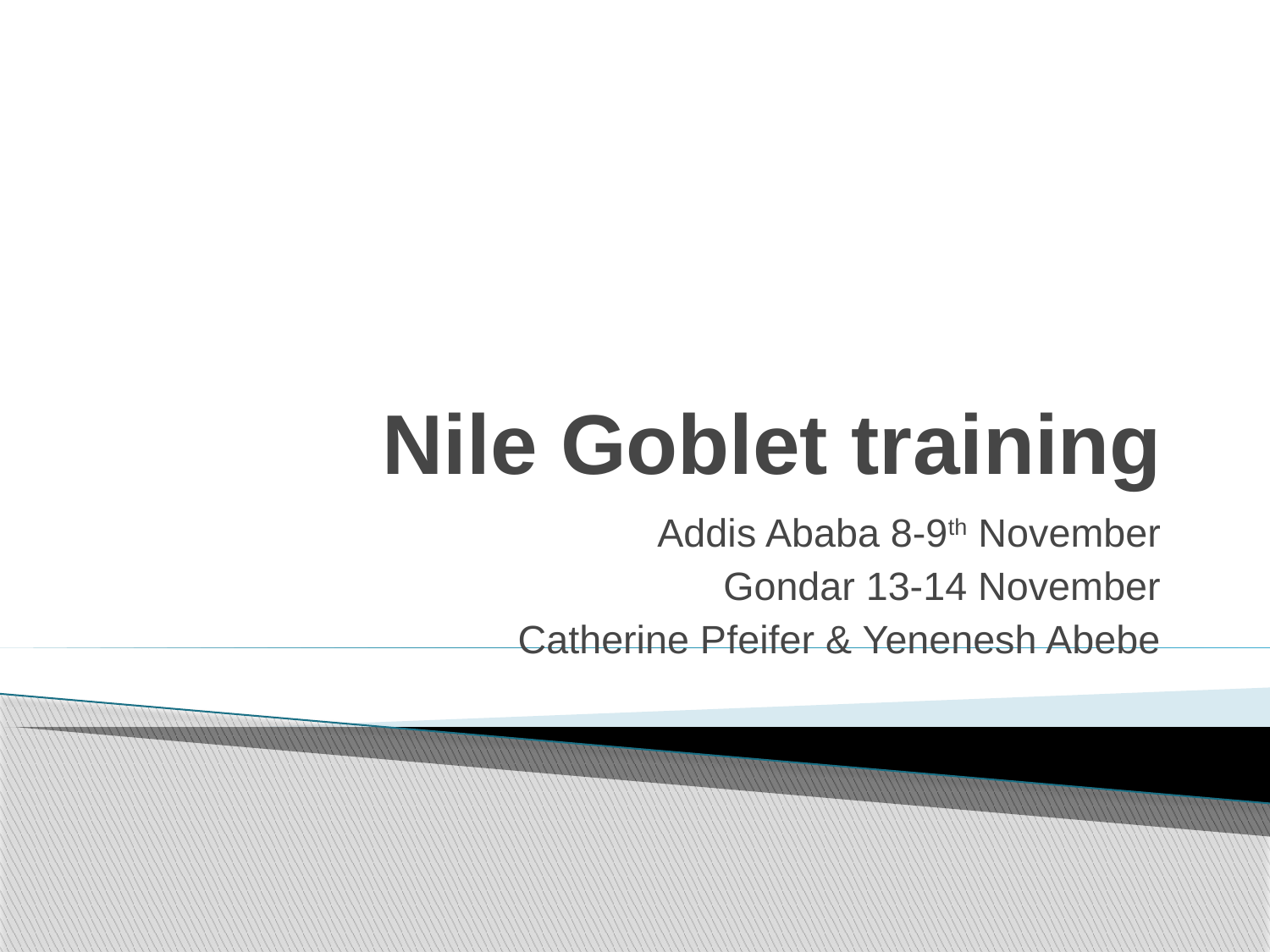

# Nile Goblet training
Addis Ababa 8-9th November
Gondar 13-14 November
Catherine Pfeifer & Yenenesh Abebe